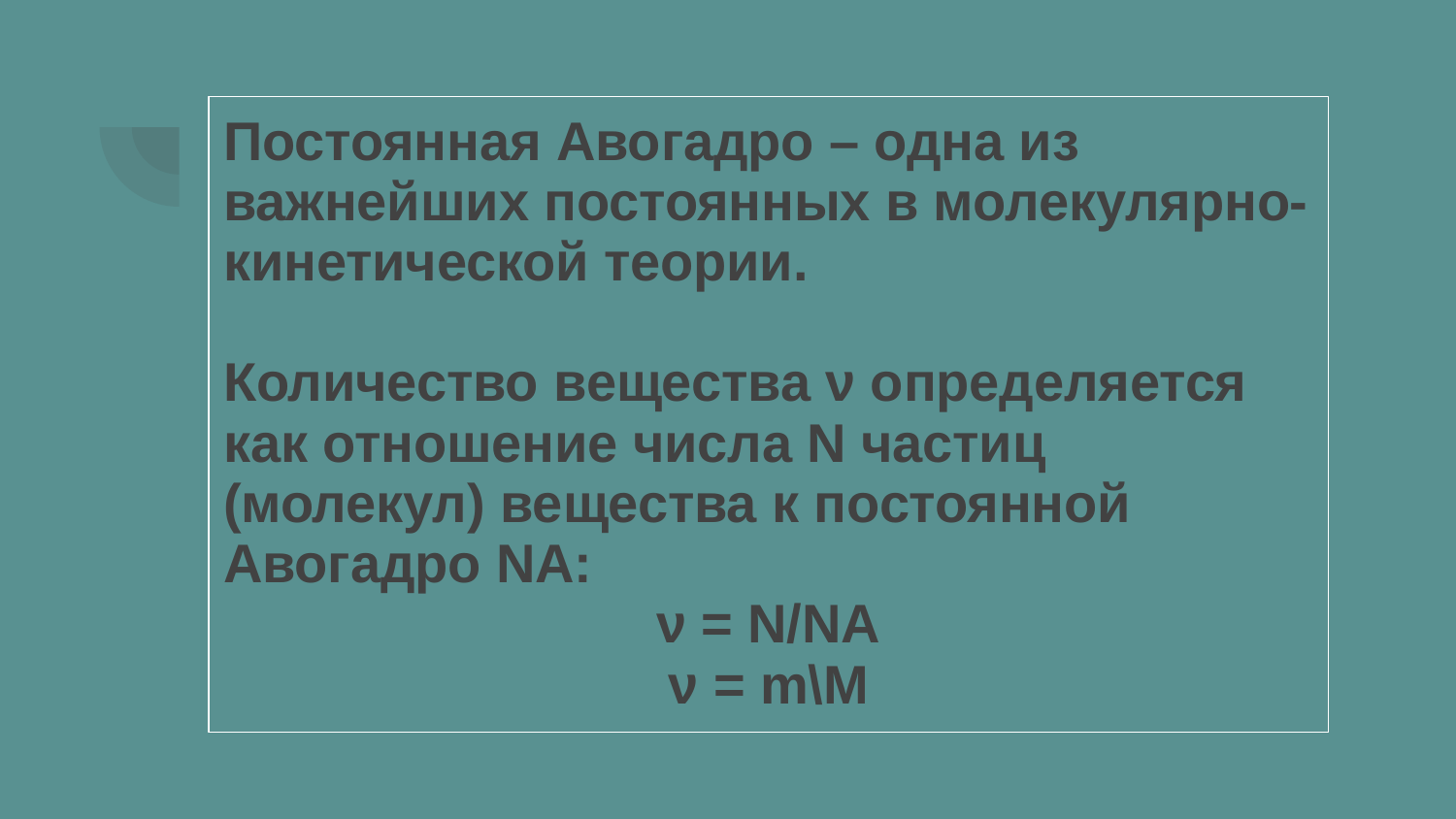

# Постоянная Авогадро – одна из важнейших постоянных в молекулярно-кинетической теории.

Количество вещества ν определяется как отношение числа N частиц (молекул) вещества к постоянной Авогадро NА:
ν = N/NА
ν = m\M